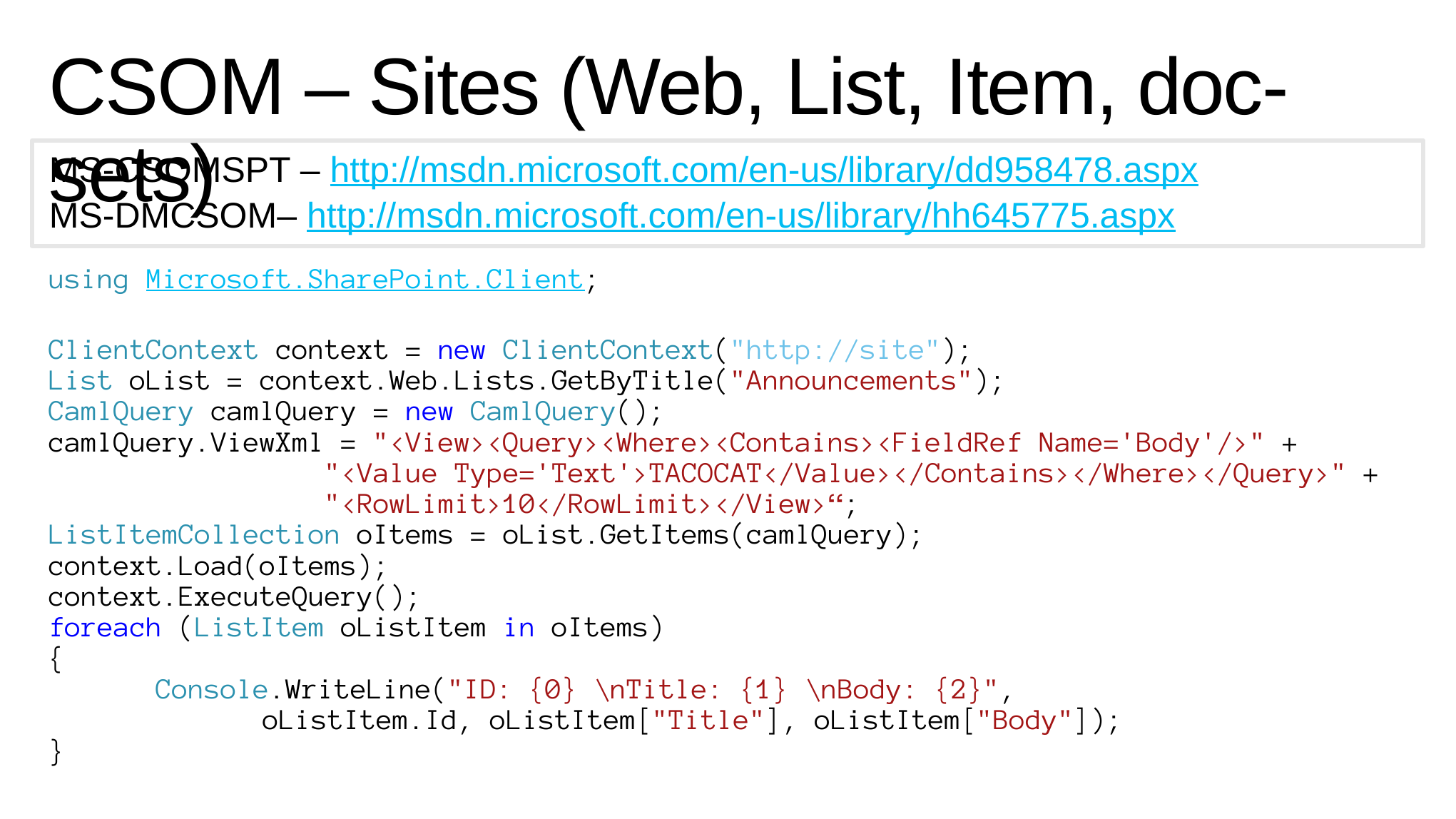

# CSOM – Sites (Web, List, Item, doc-sets)
MS-CSOMSPT – http://msdn.microsoft.com/en-us/library/dd958478.aspx
MS-DMCSOM– http://msdn.microsoft.com/en-us/library/hh645775.aspx
using Microsoft.SharePoint.Client;

ClientContext context = new ClientContext("http://site");
List oList = context.Web.Lists.GetByTitle("Announcements");
CamlQuery camlQuery = new CamlQuery();
camlQuery.ViewXml = "<View><Query><Where><Contains><FieldRef Name='Body'/>" +
                 "<Value Type='Text'>TACOCAT</Value></Contains></Where></Query>" +
                 "<RowLimit>10</RowLimit></View>“;
ListItemCollection oItems = oList.GetItems(camlQuery);
context.Load(oItems);
context.ExecuteQuery();
foreach (ListItem oListItem in oItems)
{
	Console.WriteLine("ID: {0} \nTitle: {1} \nBody: {2}",
		oListItem.Id, oListItem["Title"], oListItem["Body"]);
}